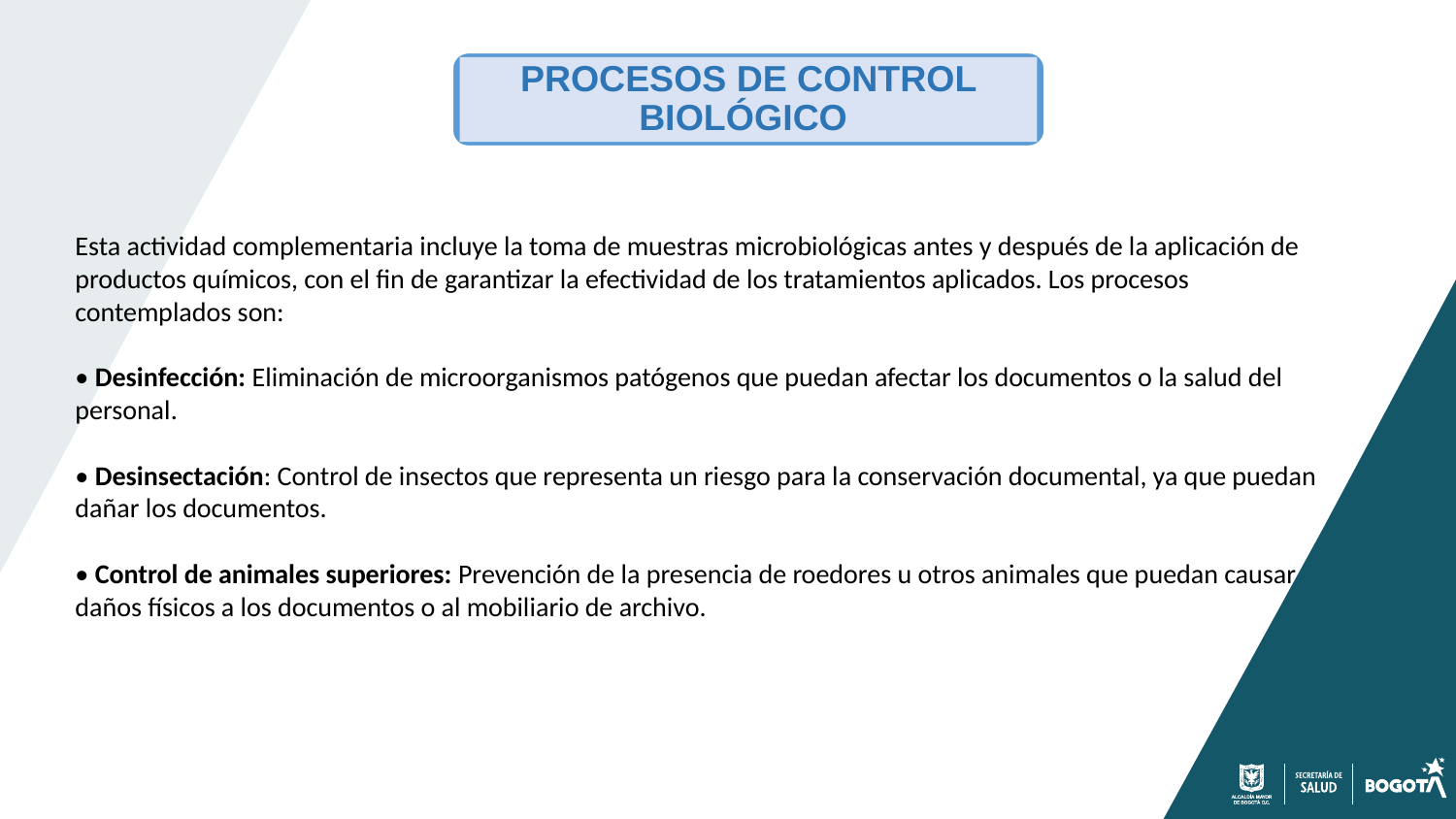

PROCESOS DE CONTROL BIOLÓGICO
Esta actividad complementaria incluye la toma de muestras microbiológicas antes y después de la aplicación de productos químicos, con el fin de garantizar la efectividad de los tratamientos aplicados. Los procesos contemplados son:

• Desinfección: Eliminación de microorganismos patógenos que puedan afectar los documentos o la salud del personal.

• Desinsectación: Control de insectos que representa un riesgo para la conservación documental, ya que puedan dañar los documentos.

• Control de animales superiores: Prevención de la presencia de roedores u otros animales que puedan causar daños físicos a los documentos o al mobiliario de archivo.